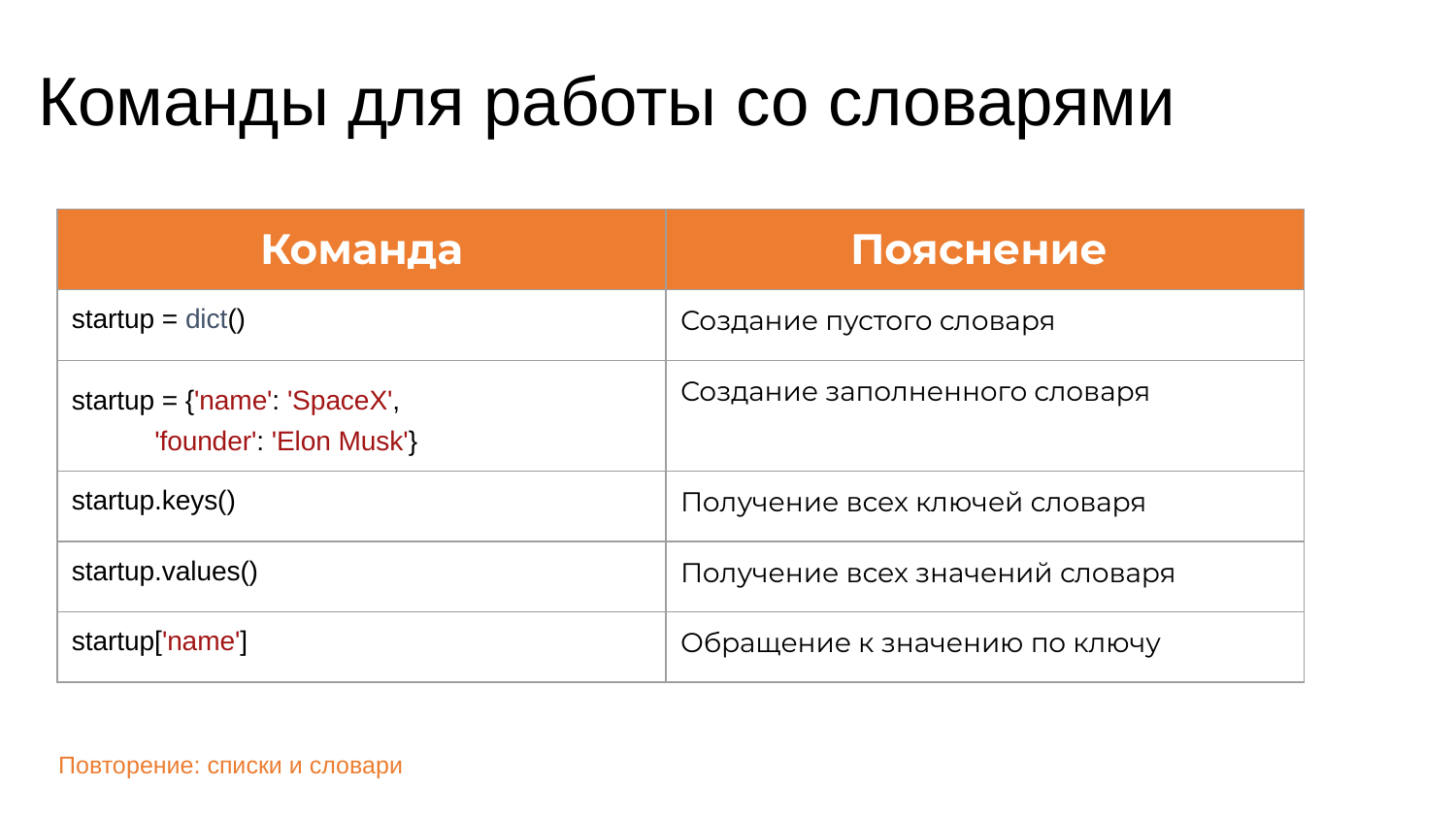

Команды для работы со словарями
| Команда | Пояснение |
| --- | --- |
| startup = dict() | Создание пустого словаря |
| startup = {'name': 'SpaceX', 'founder': 'Elon Musk'} | Создание заполненного словаря |
| startup.keys() | Получение всех ключей словаря |
| startup.values() | Получение всех значений словаря |
| startup['name'] | Обращение к значению по ключу |
Повторение: списки и словари